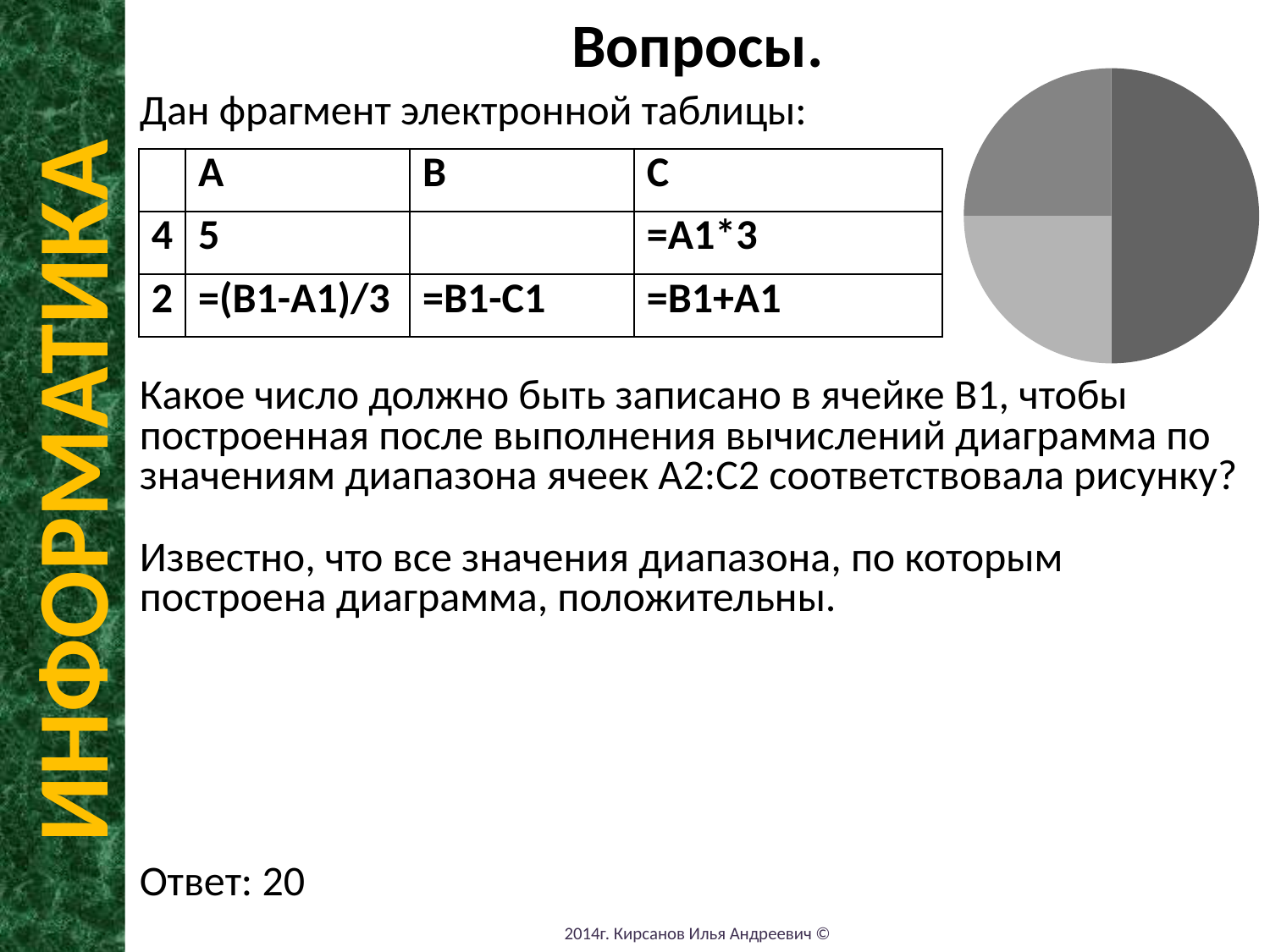

Вопросы.

### Chart

| Category | Столбец1 |
|---|---|
Дан фрагмент электронной таблицы:

Какое число должно быть записано в ячейке B1, чтобы построенная после выполнения вычислений диаграмма по значениям диапазона ячеек А2:С2 соответствовала рисунку?

Известно, что все значения диапазона, по которым построена диаграмма, положительны.

Ответ: 20

|  | A | B | C |
| --- | --- | --- | --- |
| 4 | 5 |  | =A1\*3 |
| 2 | =(B1-А1)/3 | =В1-С1 | =B1+А1 |

ИНФОРМАТИКА
2014г. Кирсанов Илья Андреевич ©